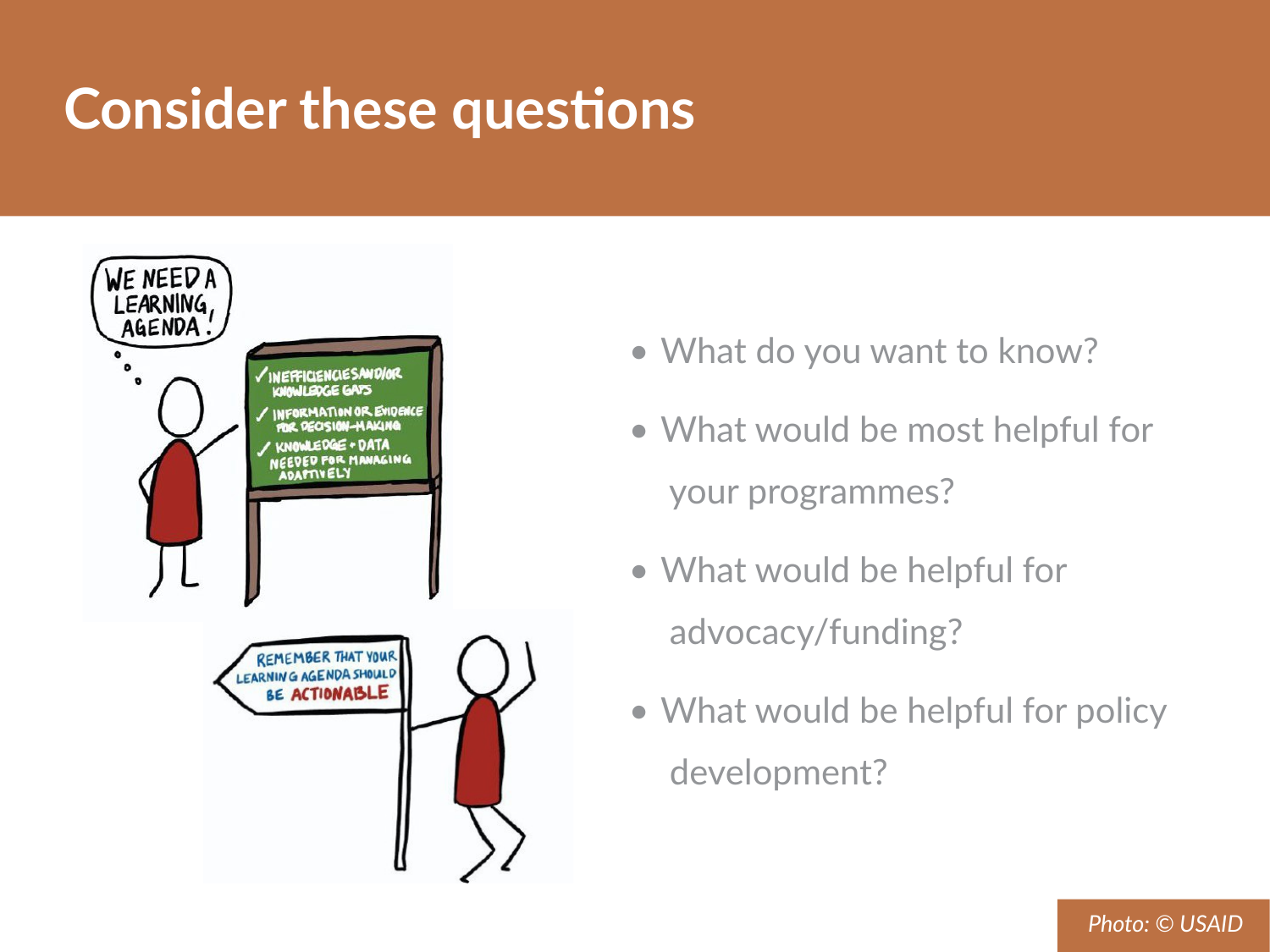

# Consider these questions

What do you want to know?
What would be most helpful for  your programmes?
What would be helpful for  advocacy/funding?
What would be helpful for policy  development?

Photo: © USAID